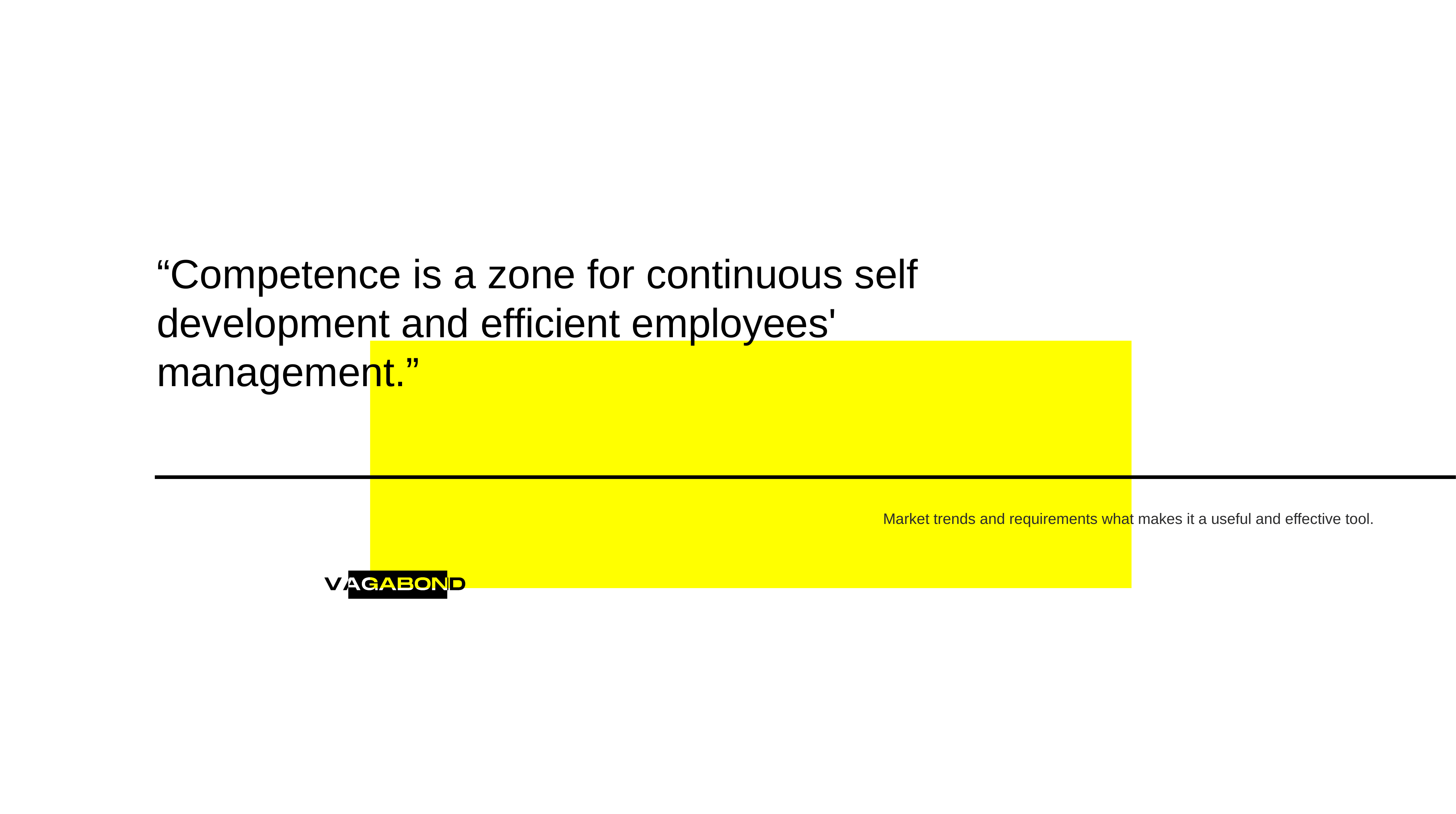

“Competence is a zone for continuous self development and efficient employees' management.”

Market trends and requirements what makes it a useful and effective tool.